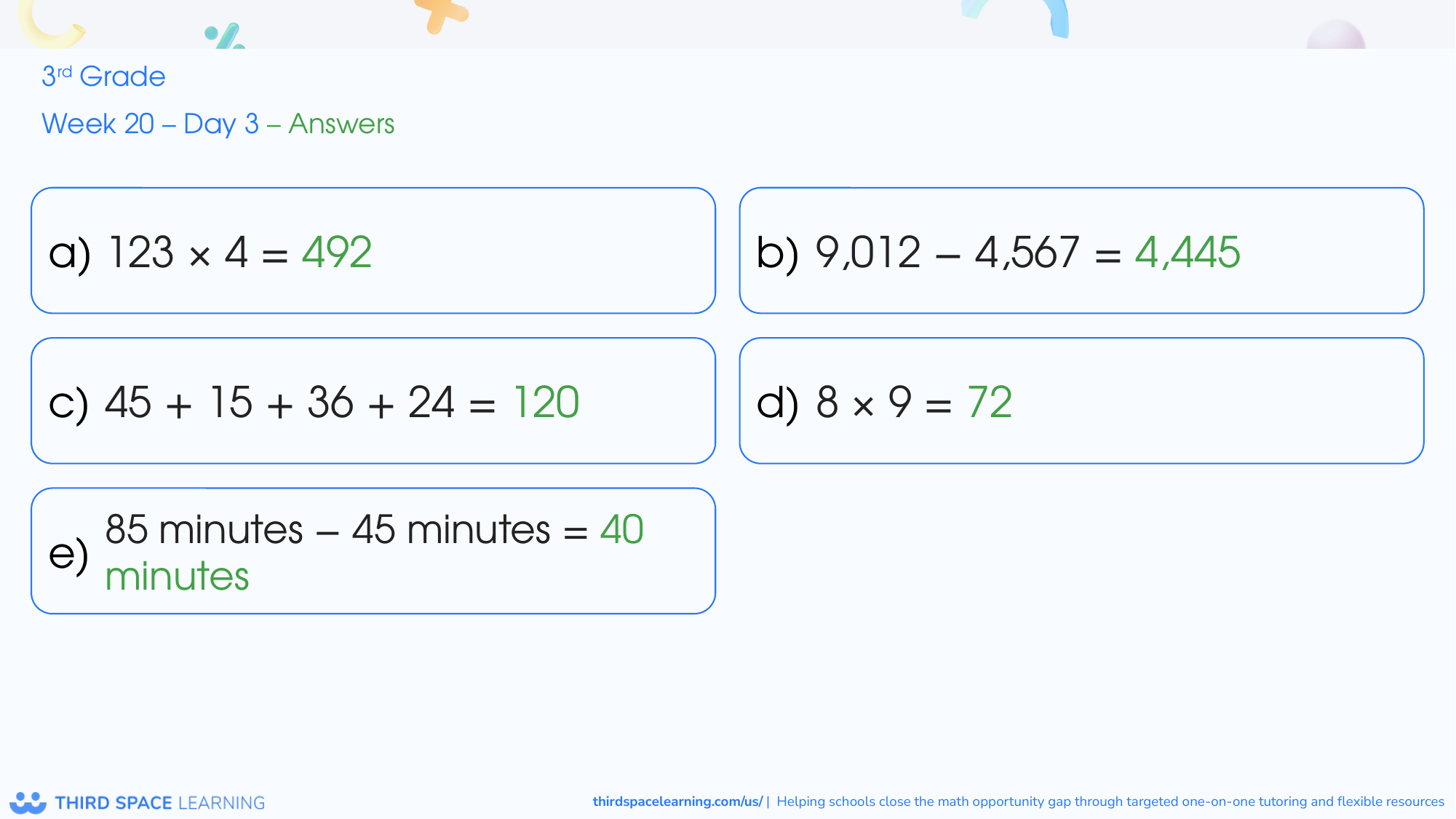

3rd Grade
Week 20 – Day 3 – Answers
123 × 4 = 492
9,012 − 4,567 = 4,445
45 + 15 + 36 + 24 = 120
8 × 9 = 72
85 minutes − 45 minutes = 40 minutes